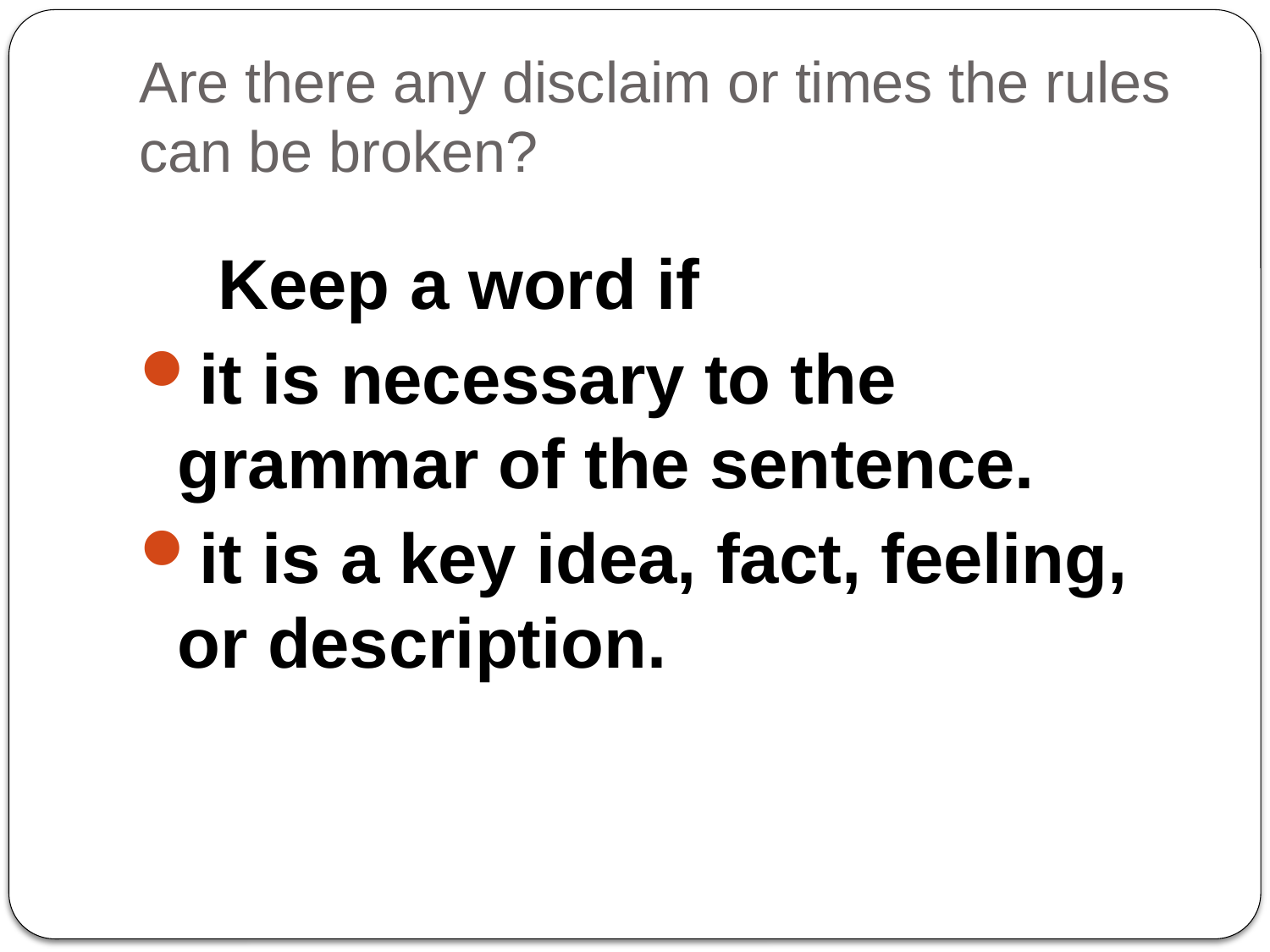

# Are there any disclaim or times the rules can be broken?
    Keep a word if
it is necessary to the grammar of the sentence.
it is a key idea, fact, feeling, or description.